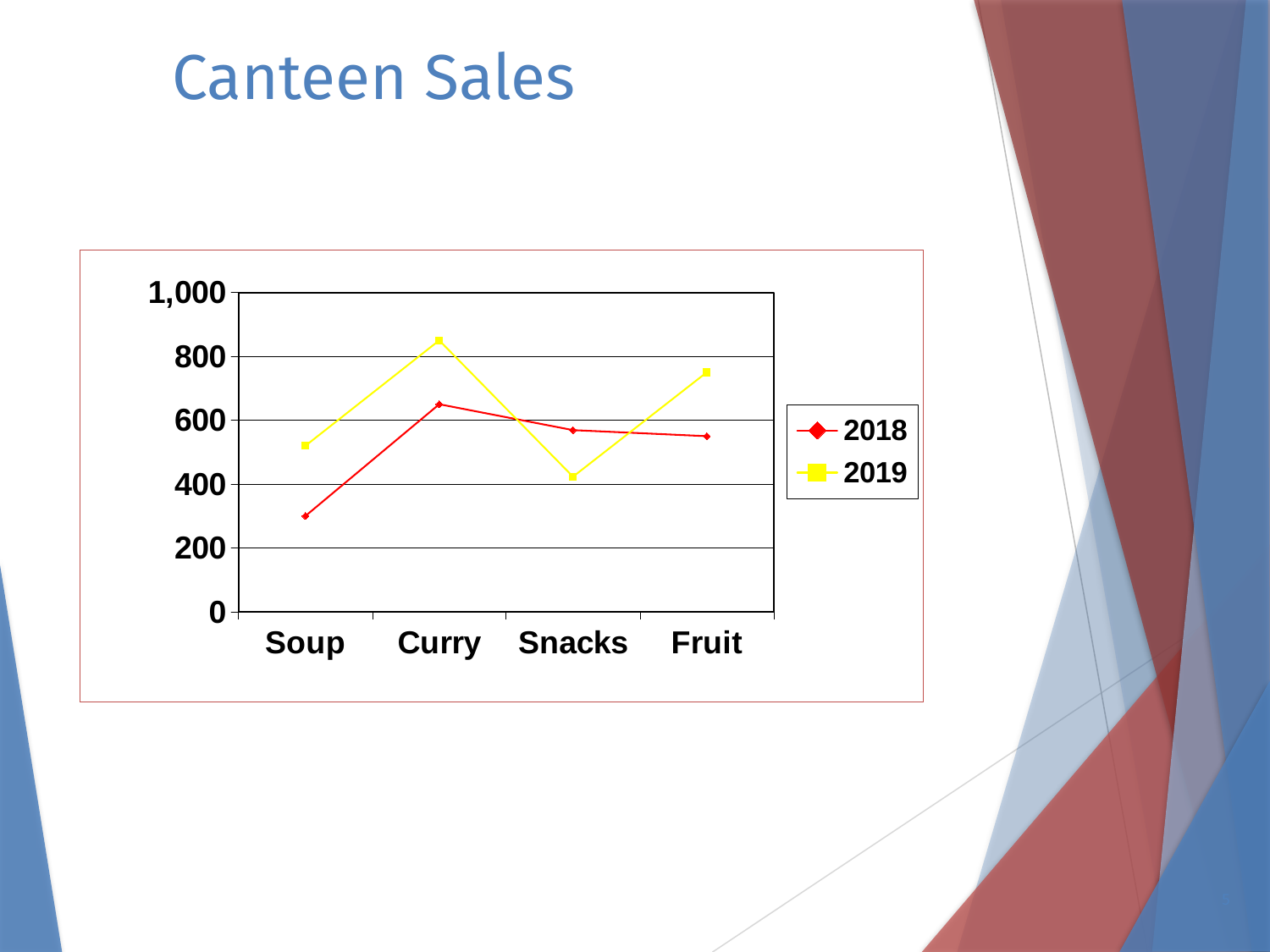

# Canteen Sales

### Chart

| Category | 2018 | 2019 |
|---|---|---|
| Soup | 300.0 | 520.0 |
| Curry | 650.0 | 850.0 |
| Snacks | 569.0 | 423.0 |
| Fruit | 550.0 | 750.0 |
5